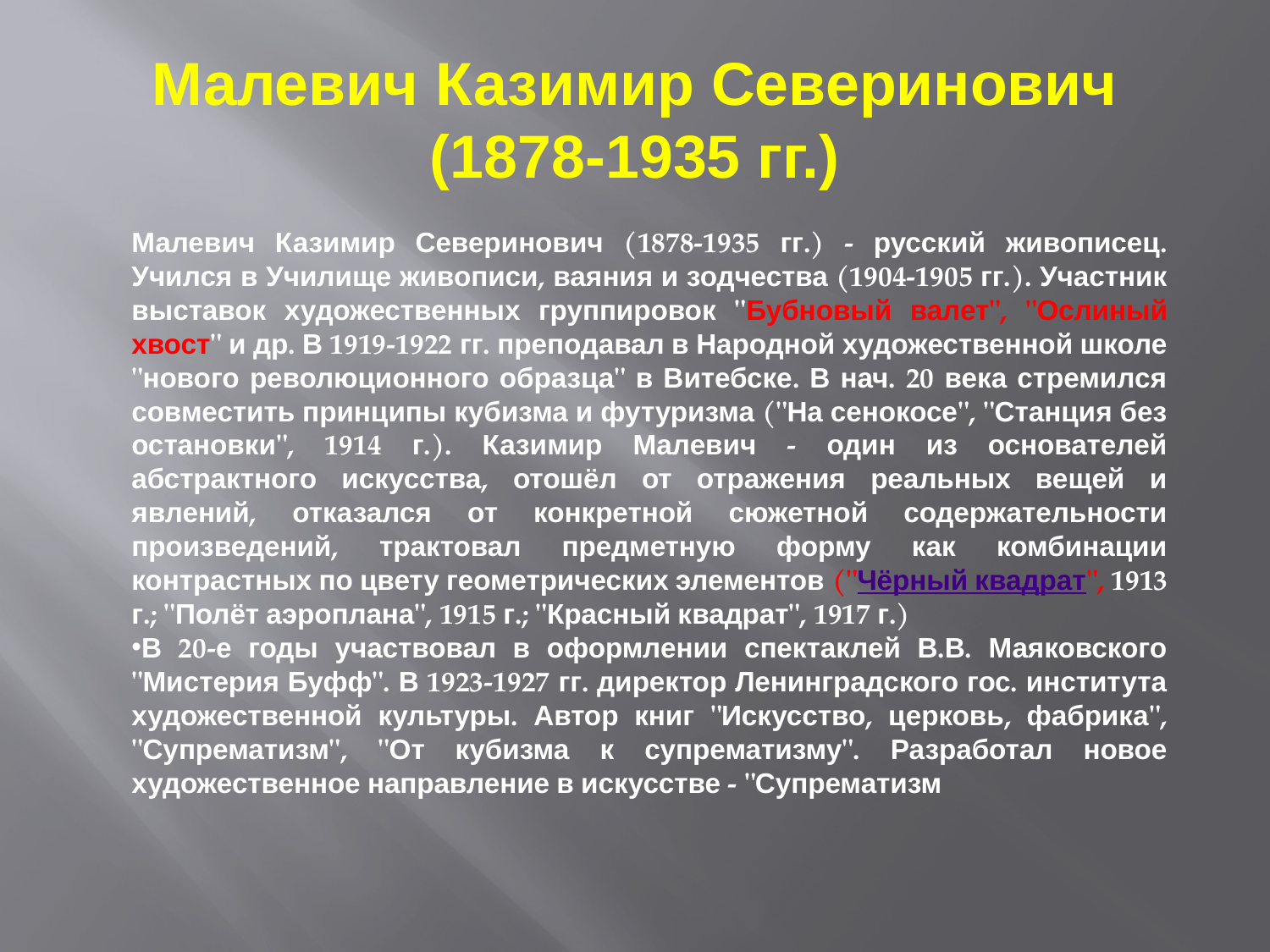

# Малевич Казимир Северинович (1878-1935 гг.)
Малевич Казимир Северинович (1878-1935 гг.) - русский живописец. Учился в Училище живописи, ваяния и зодчества (1904-1905 гг.). Участник выставок художественных группировок "Бубновый валет", "Ослиный хвост" и др. В 1919-1922 гг. преподавал в Народной художественной школе "нового революционного образца" в Витебске. В нач. 20 века стремился совместить принципы кубизма и футуризма ("На сенокосе", "Станция без остановки", 1914 г.). Казимир Малевич - один из основателей абстрактного искусства, отошёл от отражения реальных вещей и явлений, отказался от конкретной сюжетной содержательности произведений, трактовал предметную форму как комбинации контрастных по цвету геометрических элементов ("Чёрный квадрат", 1913 г.; "Полёт аэроплана", 1915 г.; "Красный квадрат", 1917 г.)
В 20-е годы участвовал в оформлении спектаклей В.В. Маяковского "Мистерия Буфф". В 1923-1927 гг. директор Ленинградского гос. института художественной культуры. Автор книг "Искусство, церковь, фабрика", "Супрематизм", "От кубизма к супрематизму". Разработал новое художественное направление в искусстве - "Супрематизм